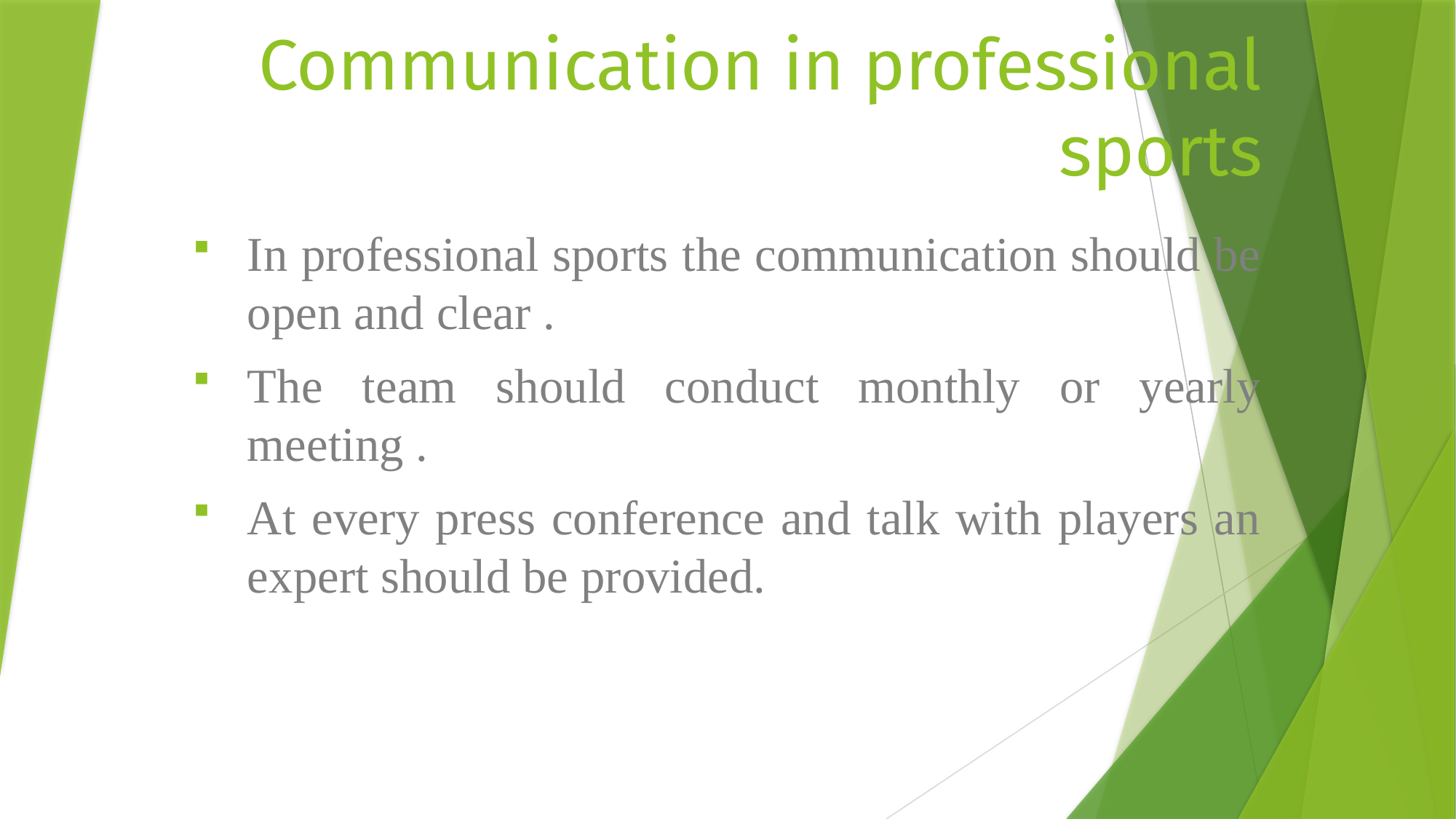

# Communication in professional sports
In professional sports the communication should be open and clear .
The team should conduct monthly or yearly meeting .
At every press conference and talk with players an expert should be provided.